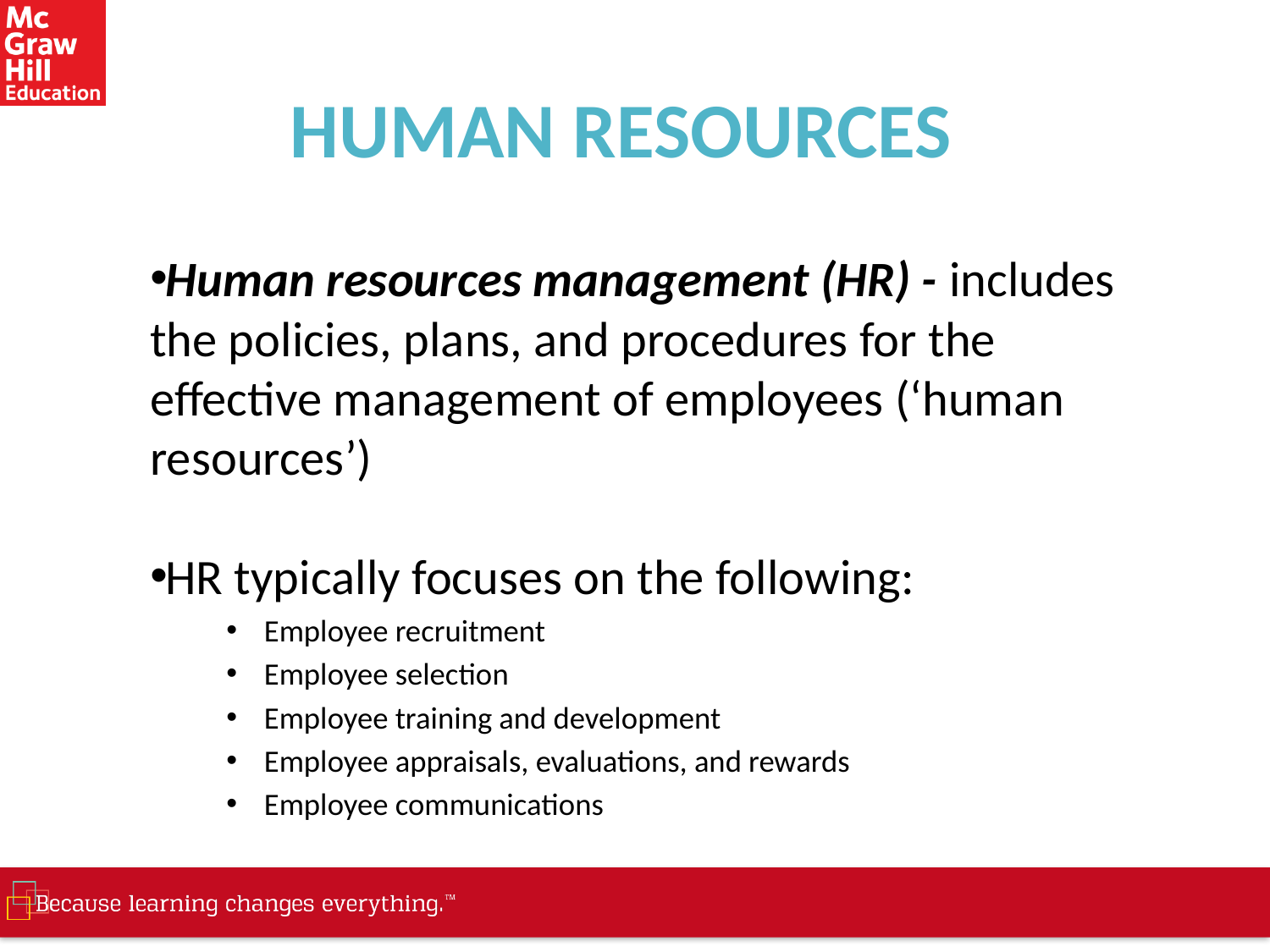

# HUMAN RESOURCES
Human resources management (HR) - includes the policies, plans, and procedures for the effective management of employees (‘human resources’)

HR typically focuses on the following:
Employee recruitment
Employee selection
Employee training and development
Employee appraisals, evaluations, and rewards
Employee communications